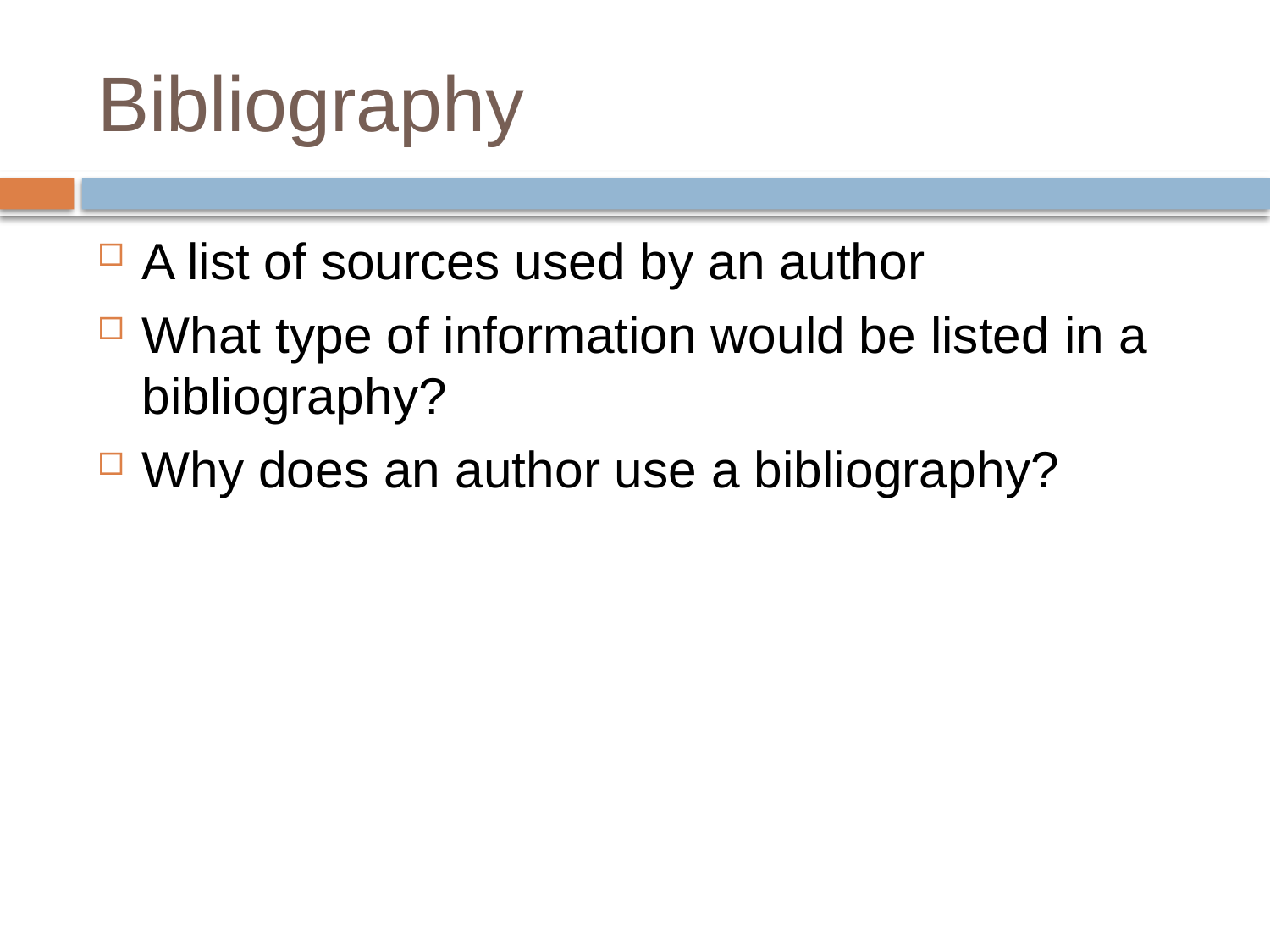

# Bibliography
A list of sources used by an author
What type of information would be listed in a  bibliography?
Why does an author use a bibliography?